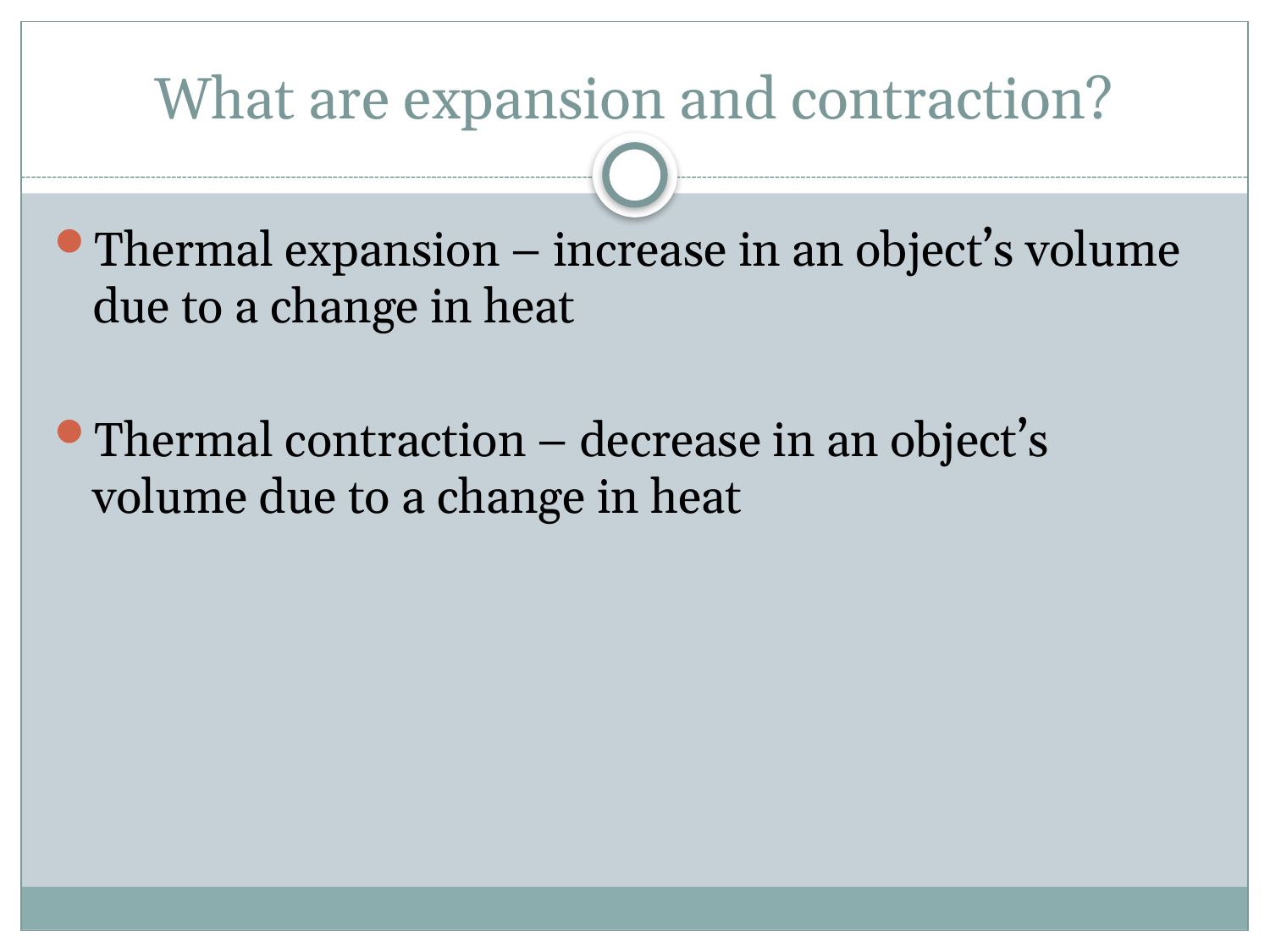

# What are expansion and contraction?
Thermal expansion – increase in an object’s volume due to a change in heat

Thermal contraction – decrease in an object’s volume due to a change in heat